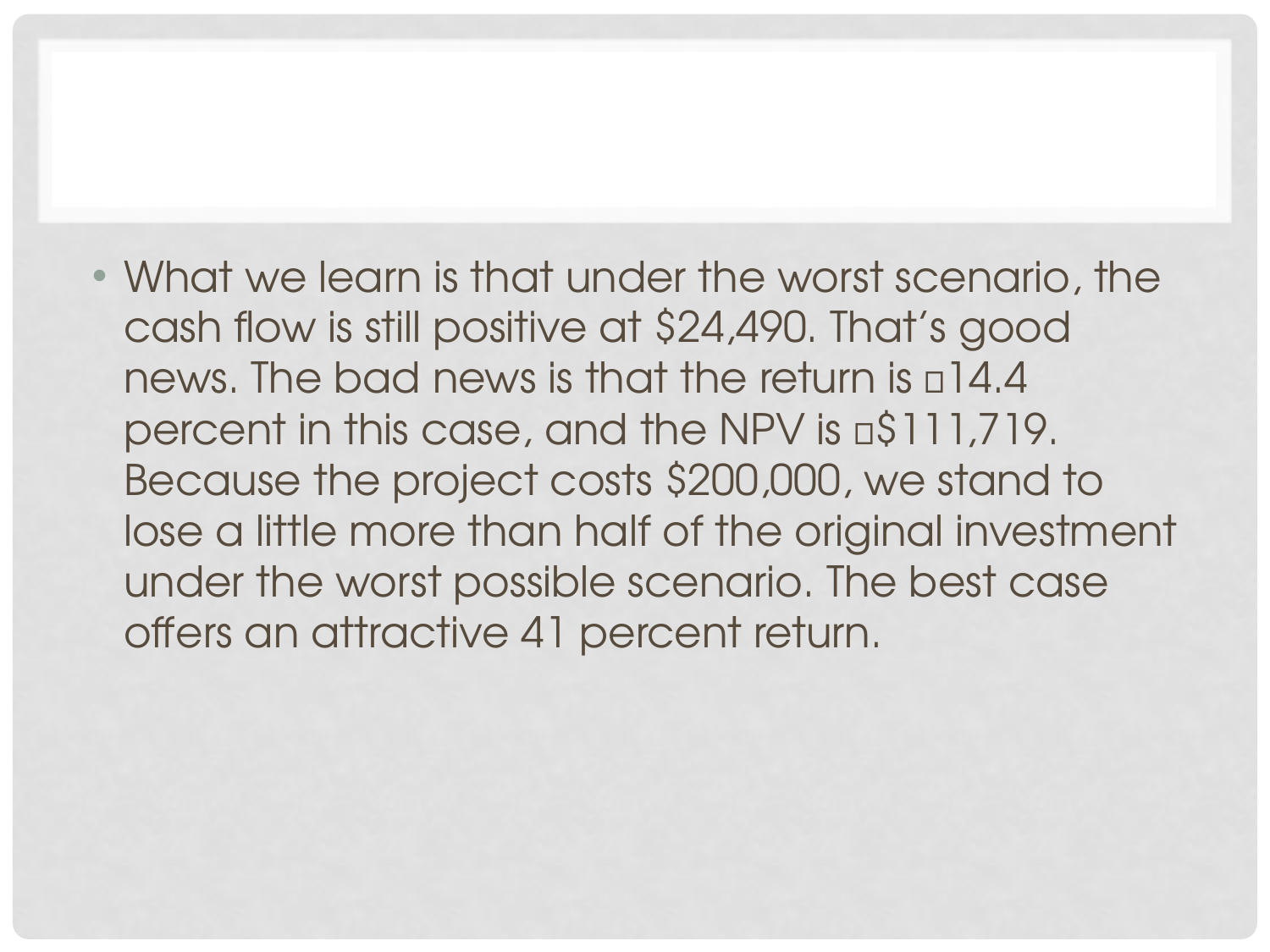

#
What we learn is that under the worst scenario, the cash flow is still positive at $24,490. That’s good news. The bad news is that the return is 􏰂14.4 percent in this case, and the NPV is 􏰂$111,719. Because the project costs $200,000, we stand to lose a little more than half of the original investment under the worst possible scenario. The best case offers an attractive 41 percent return.